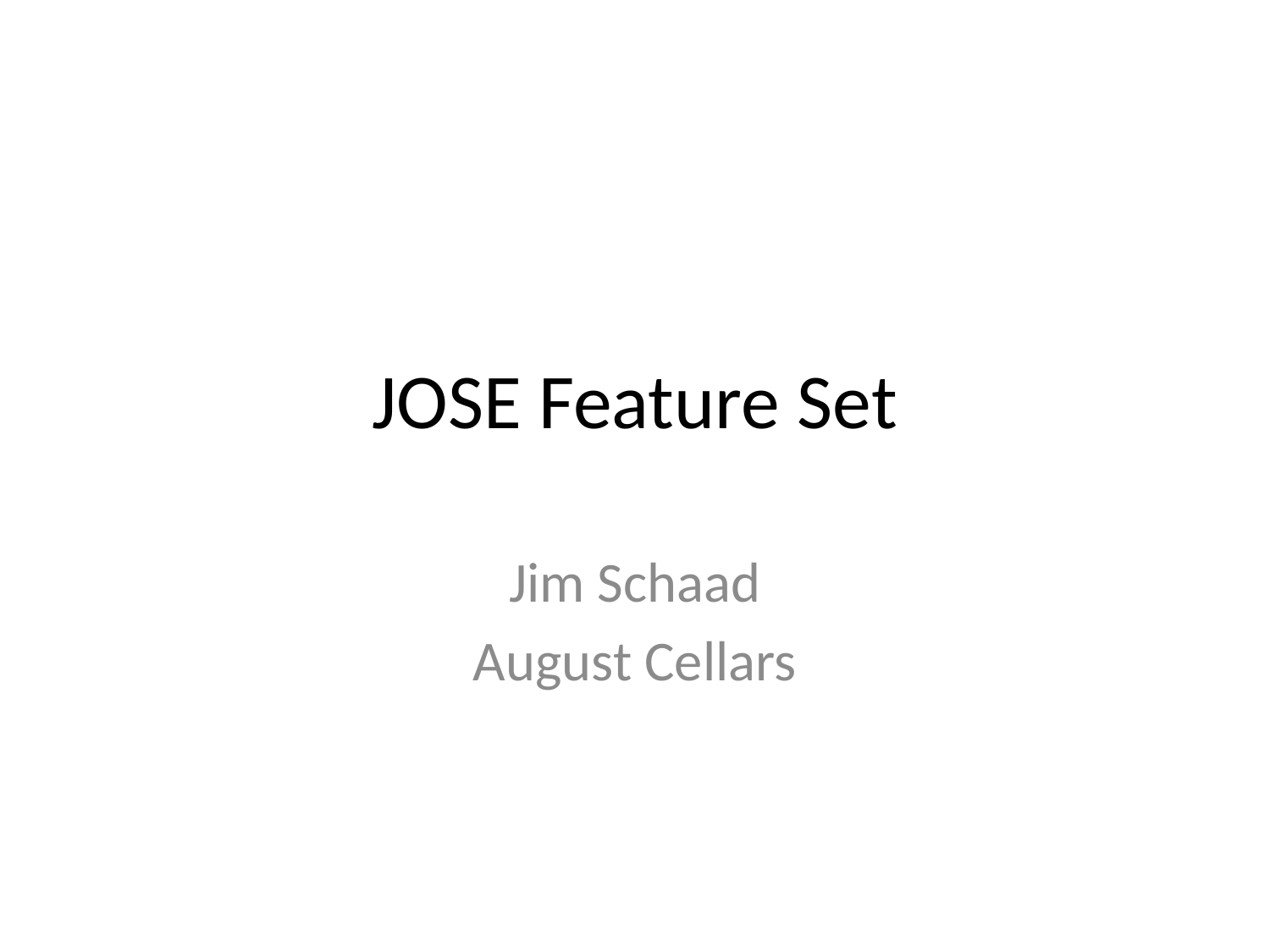

# JOSE Feature Set
Jim Schaad
August Cellars